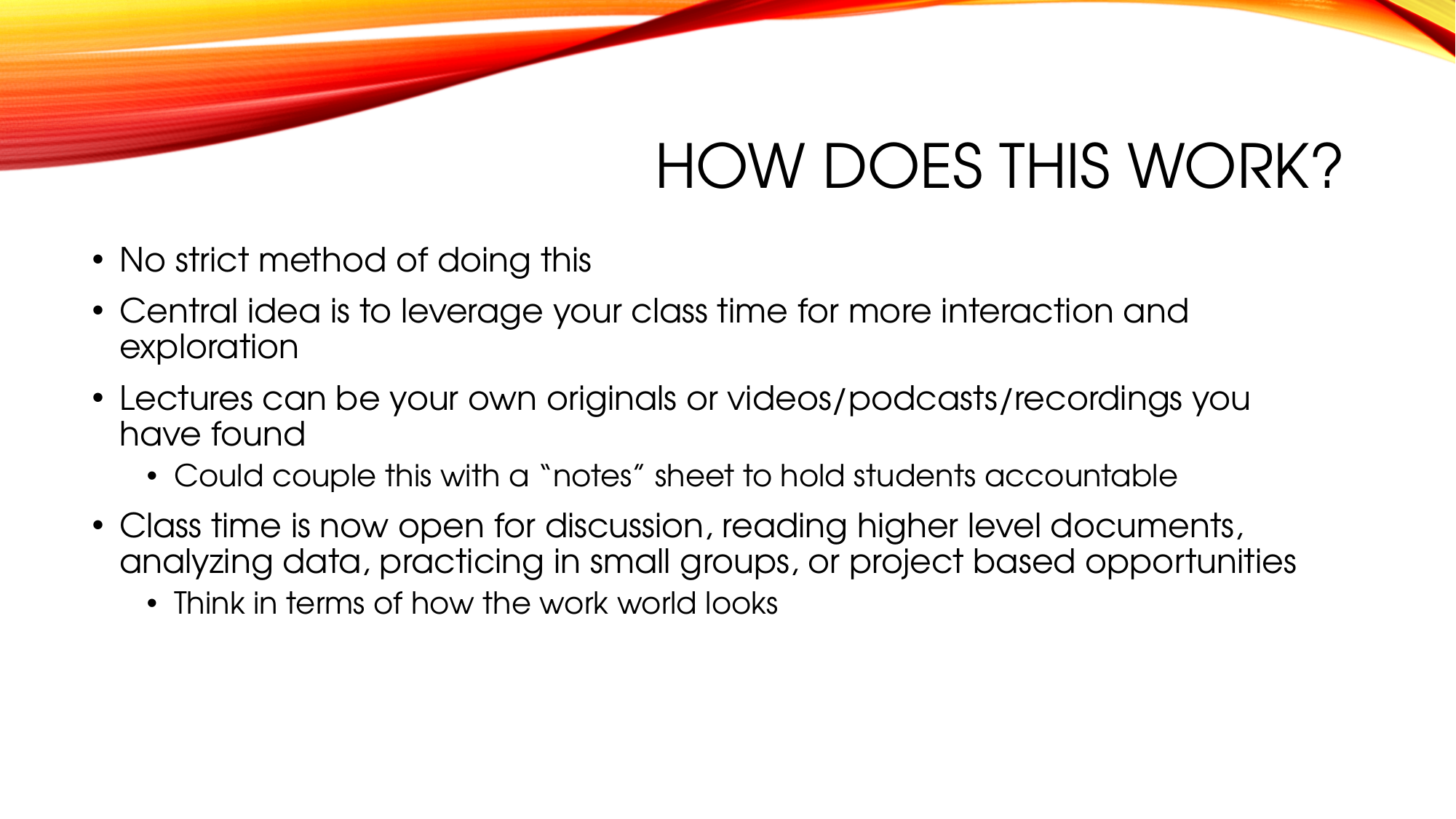

# How does this work?
No strict method of doing this
Central idea is to leverage your class time for more interaction and exploration
Lectures can be your own originals or videos/podcasts/recordings you have found
Could couple this with a “notes” sheet to hold students accountable
Class time is now open for discussion, reading higher level documents, analyzing data, practicing in small groups, or project based opportunities
Think in terms of how the work world looks